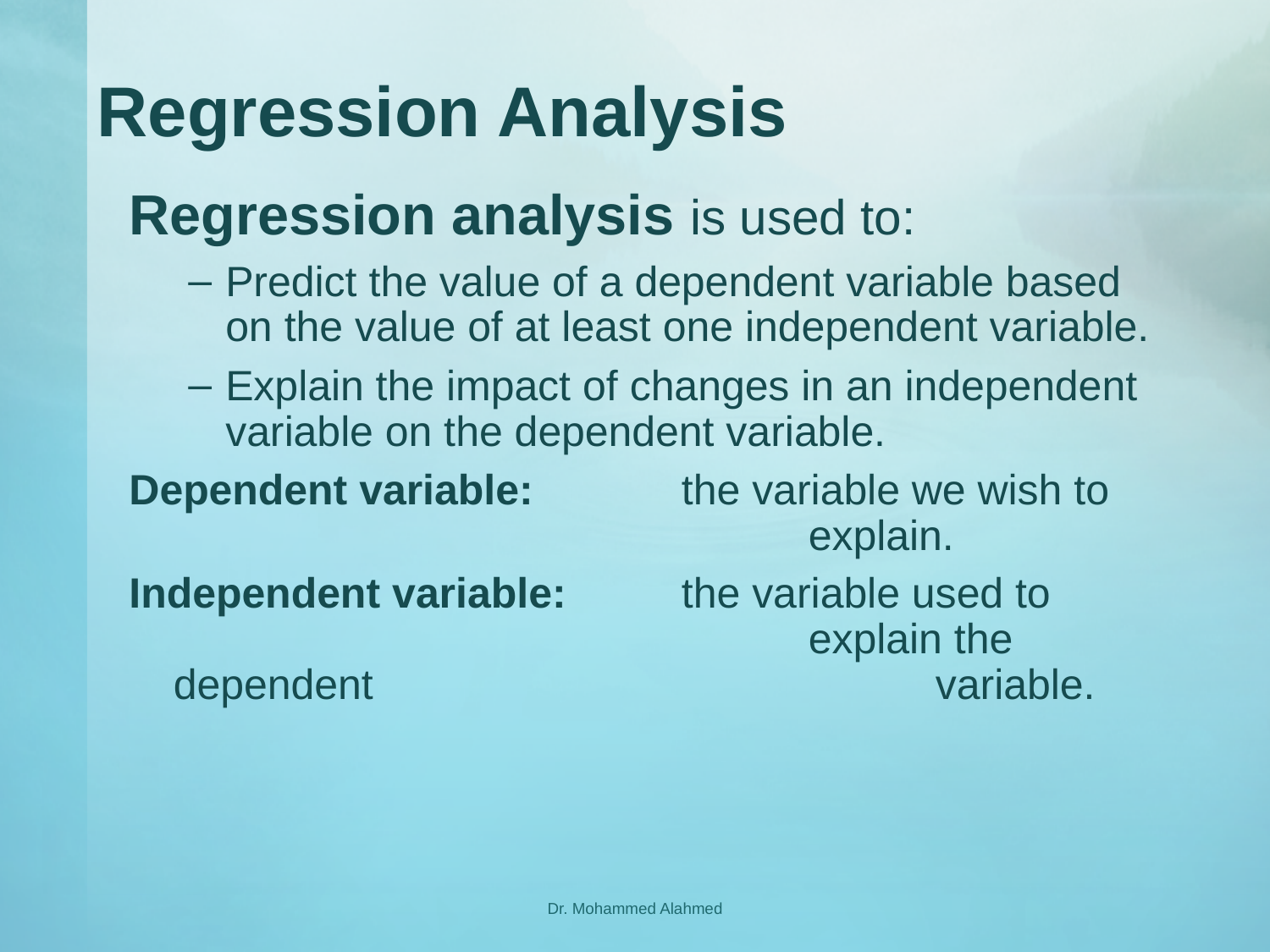

# Regression Analysis
Regression analysis is used to:
Predict the value of a dependent variable based on the value of at least one independent variable.
Explain the impact of changes in an independent variable on the dependent variable.
Dependent variable:  	the variable we wish to 					explain.
Independent variable:  	the variable used to 					explain the dependent 					variable.

Dr. Mohammed Alahmed